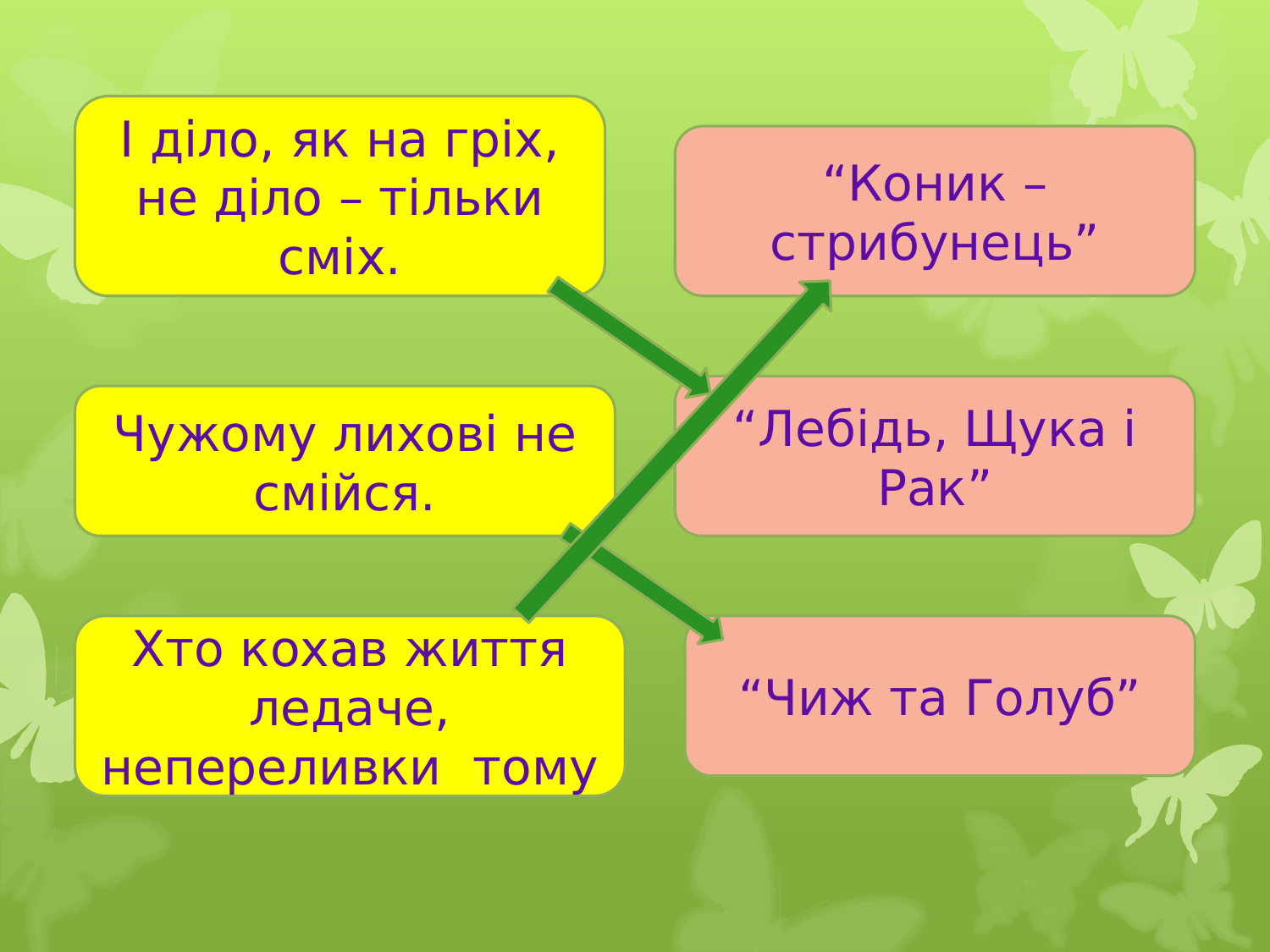

І діло, як на гріх, не діло – тільки сміх.
“Коник – стрибунець”

“Лебідь, Щука і Рак”
Чужому лихові не смійся.

Хто кохав життя ледаче, непереливки  тому
“Чиж та Голуб”